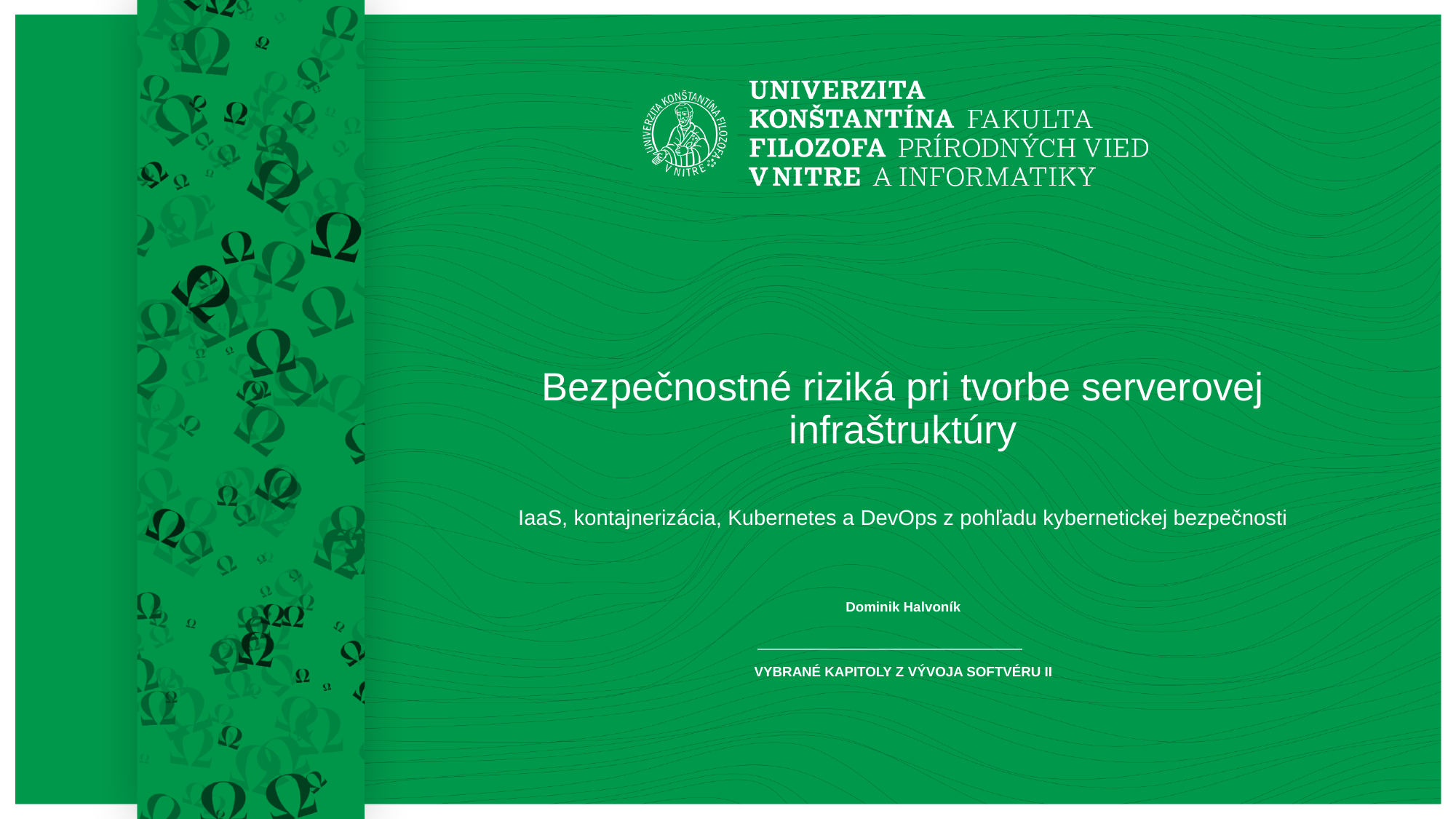

# Bezpečnostné riziká pri tvorbe serverovej infraštruktúry
IaaS, kontajnerizácia, Kubernetes a DevOps z pohľadu kybernetickej bezpečnosti
Dominik Halvoník
Vybrané kapitoly z vývoja softvéru II